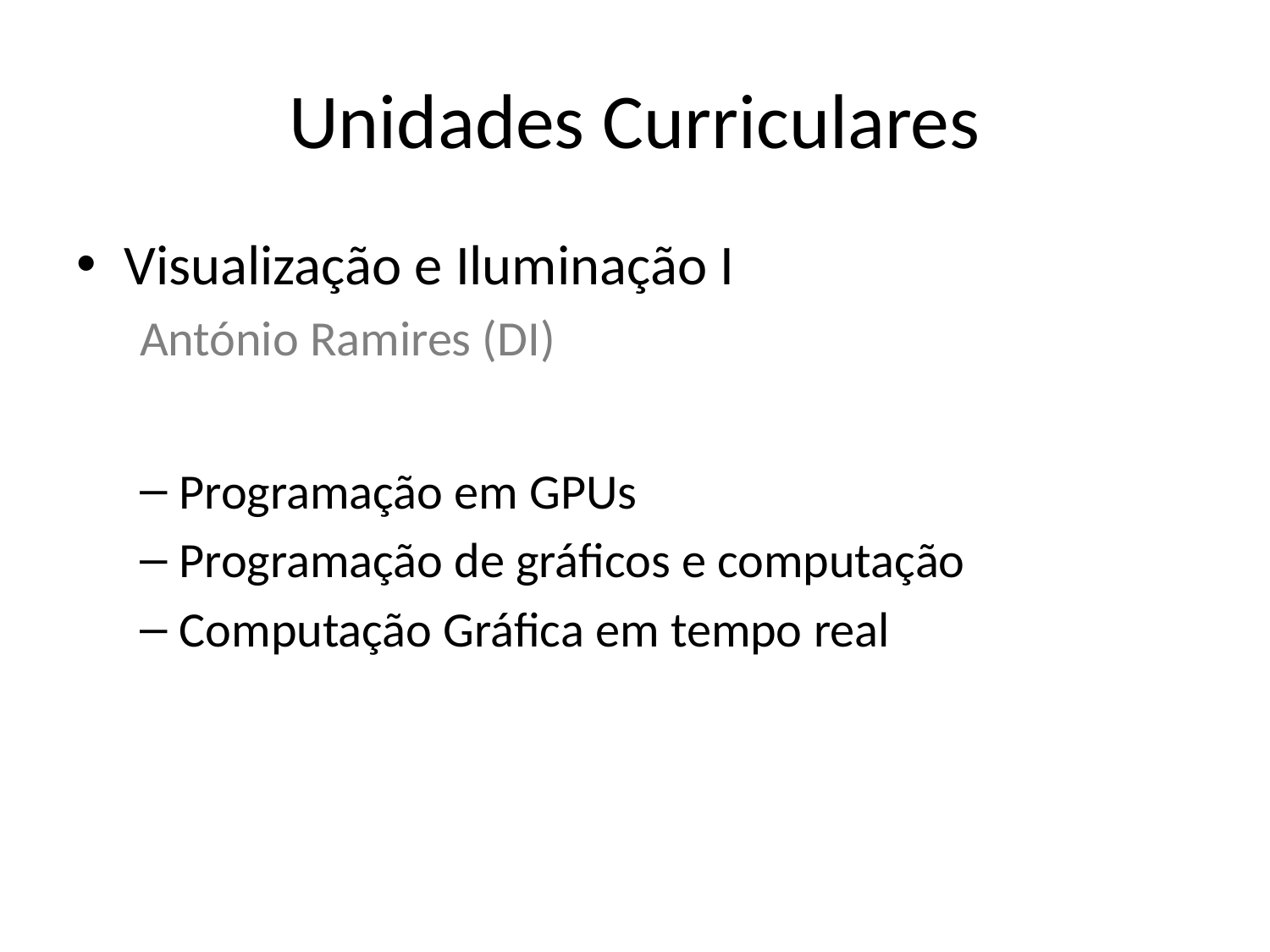

# Unidades Curriculares
Visualização e Iluminação I
António Ramires (DI)

Programação em GPUs
Programação de gráficos e computação
Computação Gráfica em tempo real